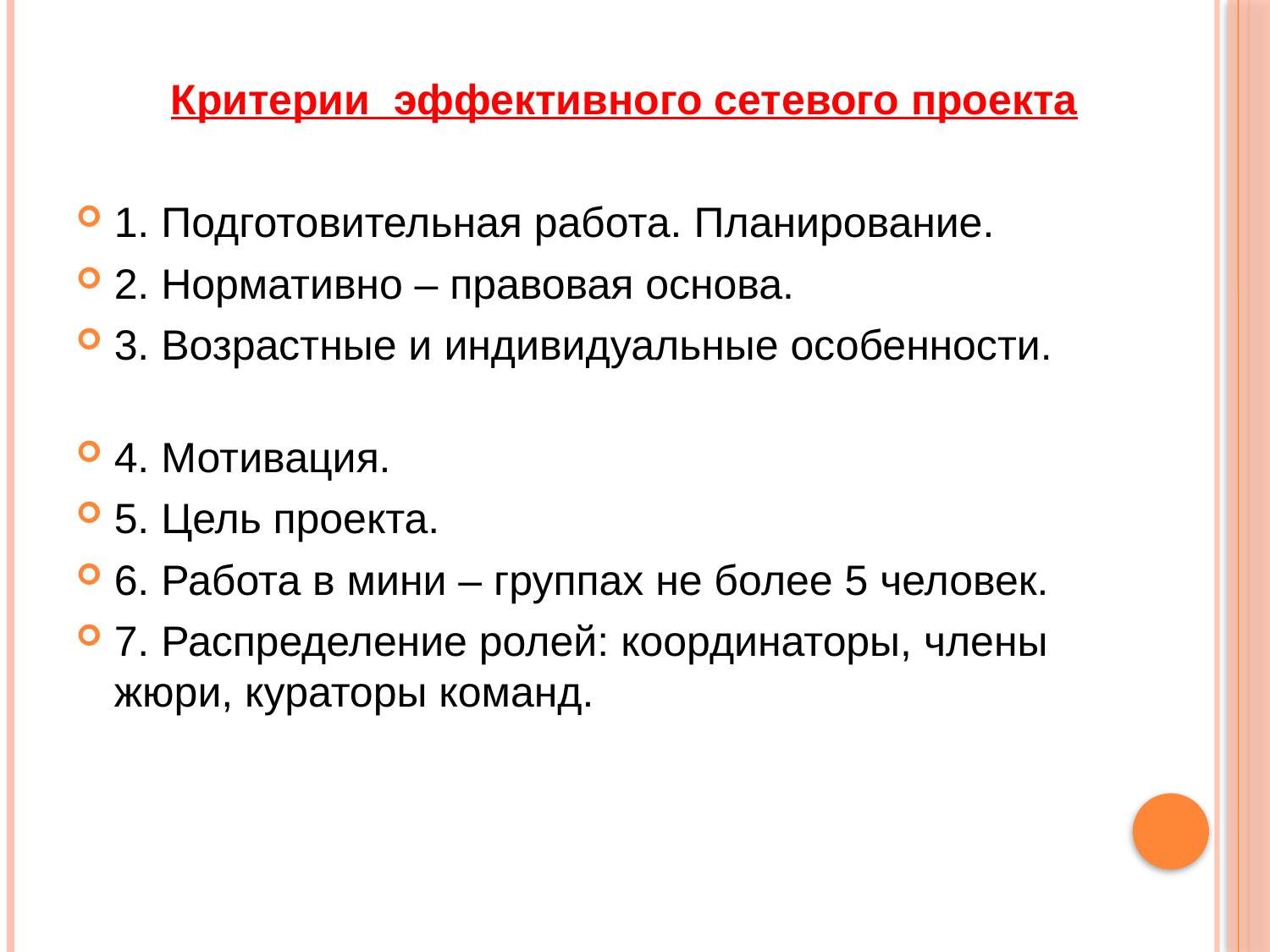

Критерии  эффективного сетевого проекта

1. Подготовительная работа. Планирование.
2. Нормативно – правовая основа.
3. Возрастные и индивидуальные особенности.
4. Мотивация.
5. Цель проекта.
6. Работа в мини – группах не более 5 человек.
7. Распределение ролей: координаторы, члены жюри, кураторы команд.